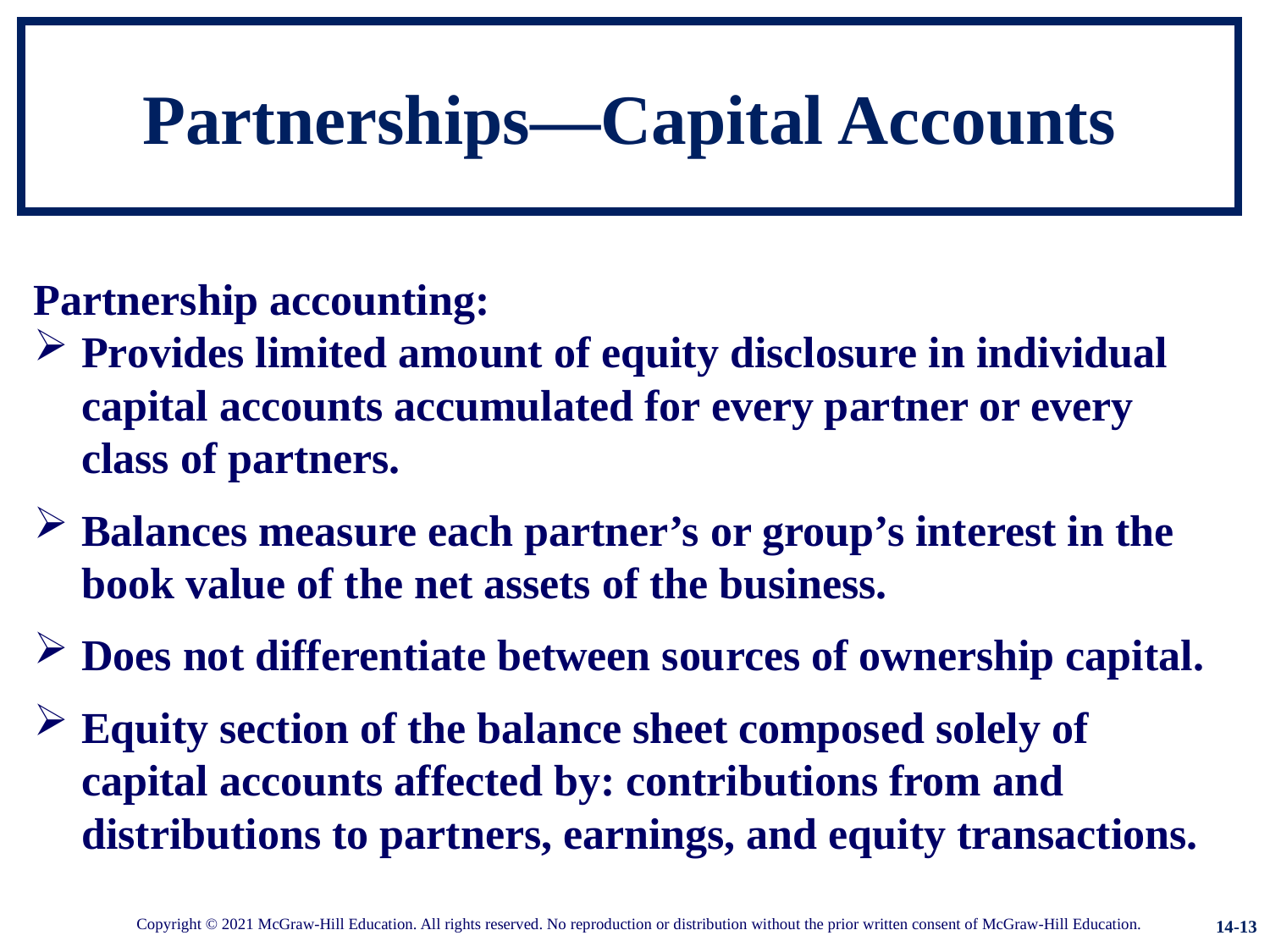

# Partnerships—Capital Accounts
Partnership accounting:
Provides limited amount of equity disclosure in individual capital accounts accumulated for every partner or every class of partners.
Balances measure each partner’s or group’s interest in the book value of the net assets of the business.
Does not differentiate between sources of ownership capital.
Equity section of the balance sheet composed solely of capital accounts affected by: contributions from and distributions to partners, earnings, and equity transactions.
14-13
Copyright © 2021 McGraw-Hill Education. All rights reserved. No reproduction or distribution without the prior written consent of McGraw-Hill Education.